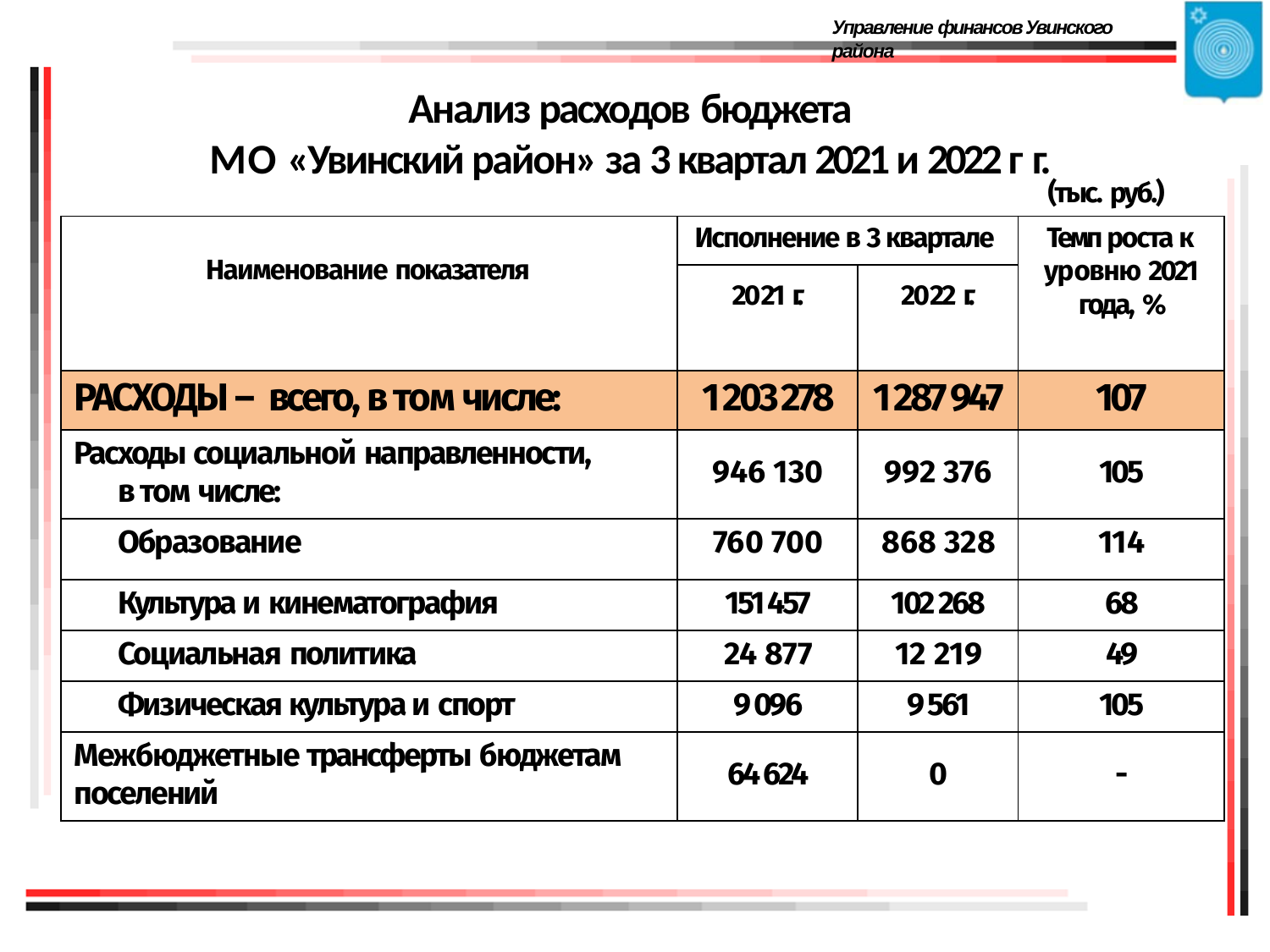

Управление финансов Увинского района

# Анализ расходов бюджета
МО «Увинский район» за 3 квартал 2021 и 2022 г  г.

(тыс. руб.)
| Наименование показателя | Исполнение в 3 квартале |  | Темп роста к уровню 2021 года, % |
| --- | --- | --- | --- |
|  | 2021 г. | 2022 г. |  |
| РАСХОДЫ – всего, в том числе: | 1 203 278 | 1 287 947 | 107 |
| Расходы социальной направленности, в том числе: | 946 130 | 992 376 | 105 |
| Образование | 760 700 | 868 328 | 114 |
| Культура и кинематография | 151 457 | 102 268 | 68 |
| Социальная политика | 24 877 | 12 219 | 49 |
| Физическая культура и спорт | 9 096 | 9 561 | 105 |
| Межбюджетные трансферты бюджетам поселений | 64 624 | 0 | - |